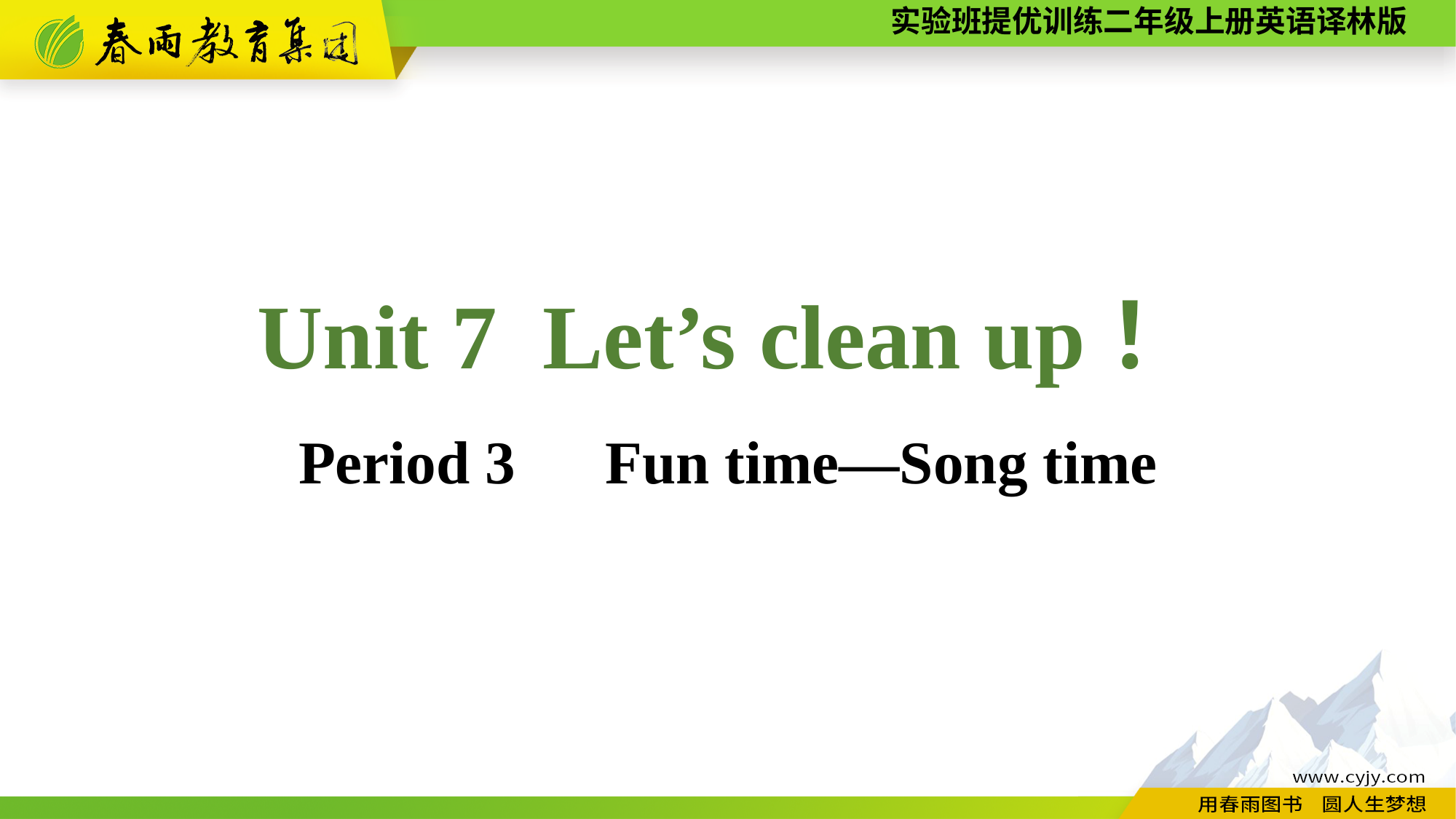

Unit 7  Let’s clean up！
Period 3　Fun time—Song time